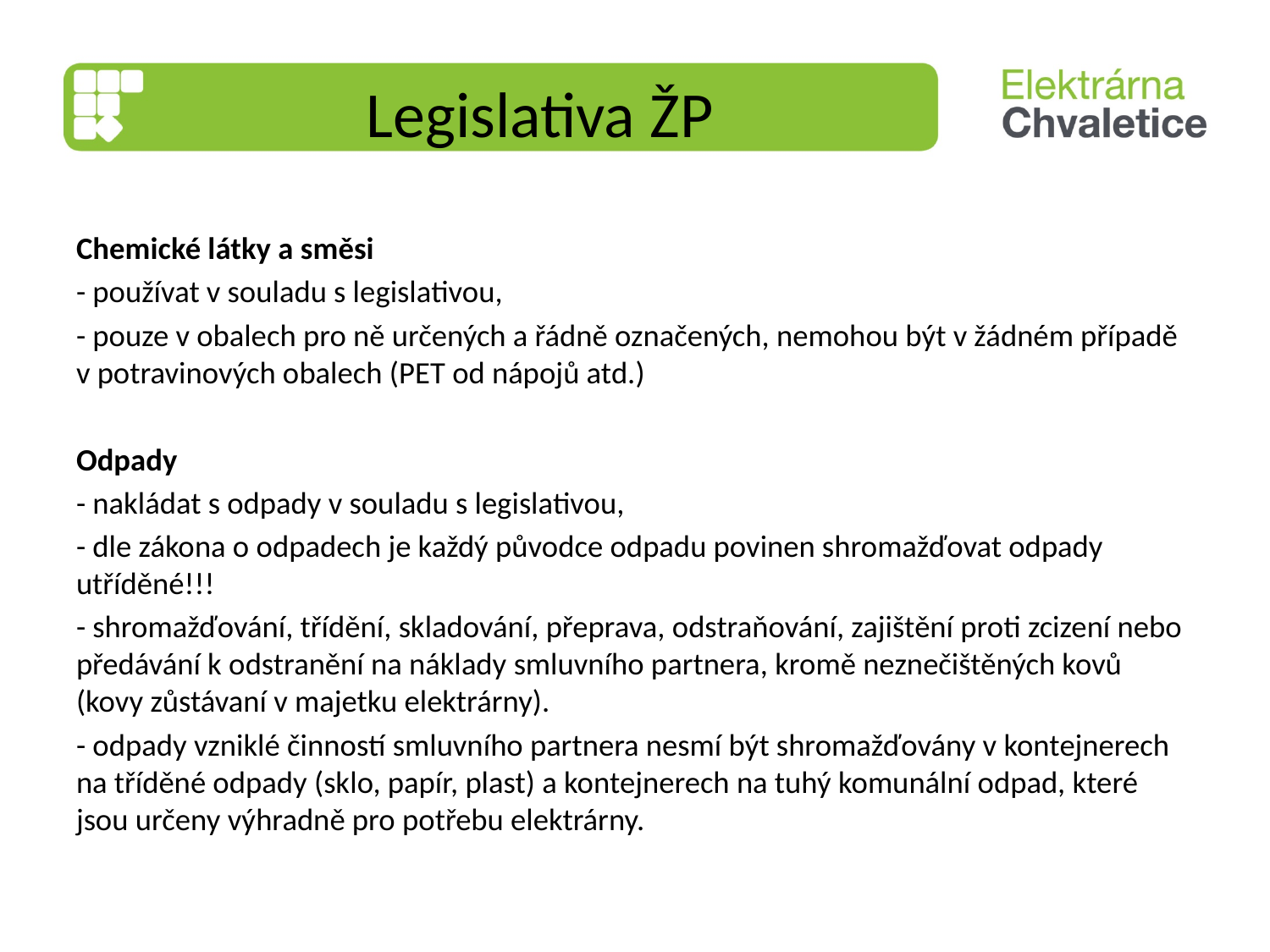

# Legislativa ŽP
Chemické látky a směsi
- používat v souladu s legislativou,
- pouze v obalech pro ně určených a řádně označených, nemohou být v žádném případě v potravinových obalech (PET od nápojů atd.)

Odpady
- nakládat s odpady v souladu s legislativou,
- dle zákona o odpadech je každý původce odpadu povinen shromažďovat odpady utříděné!!!
- shromažďování, třídění, skladování, přeprava, odstraňování, zajištění proti zcizení nebo předávání k odstranění na náklady smluvního partnera, kromě neznečištěných kovů (kovy zůstávaní v majetku elektrárny).
- odpady vzniklé činností smluvního partnera nesmí být shromažďovány v kontejnerech na tříděné odpady (sklo, papír, plast) a kontejnerech na tuhý komunální odpad, které jsou určeny výhradně pro potřebu elektrárny.